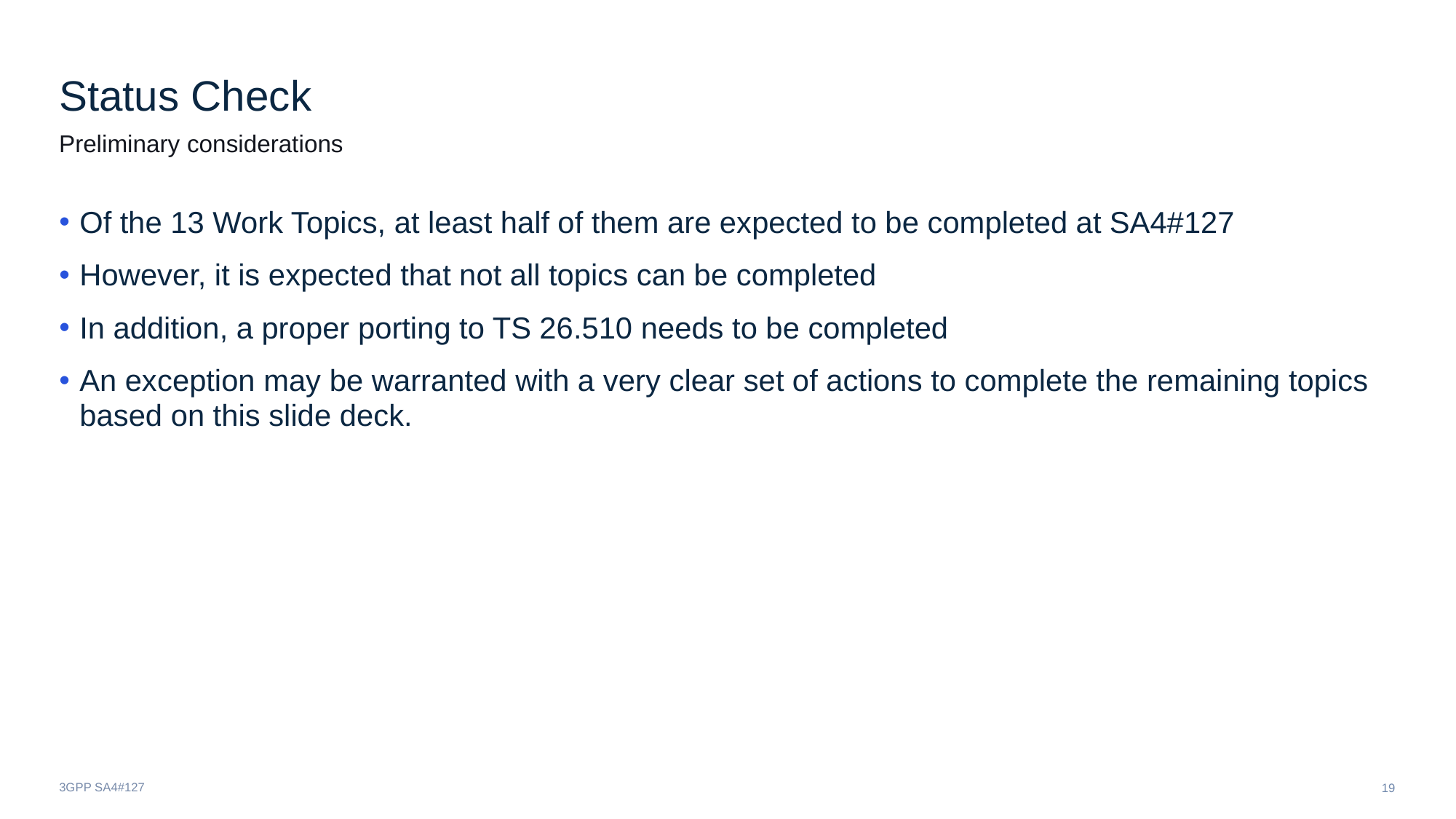

# Status Check
Preliminary considerations
Of the 13 Work Topics, at least half of them are expected to be completed at SA4#127
However, it is expected that not all topics can be completed
In addition, a proper porting to TS 26.510 needs to be completed
An exception may be warranted with a very clear set of actions to complete the remaining topics based on this slide deck.
3GPP SA4#127